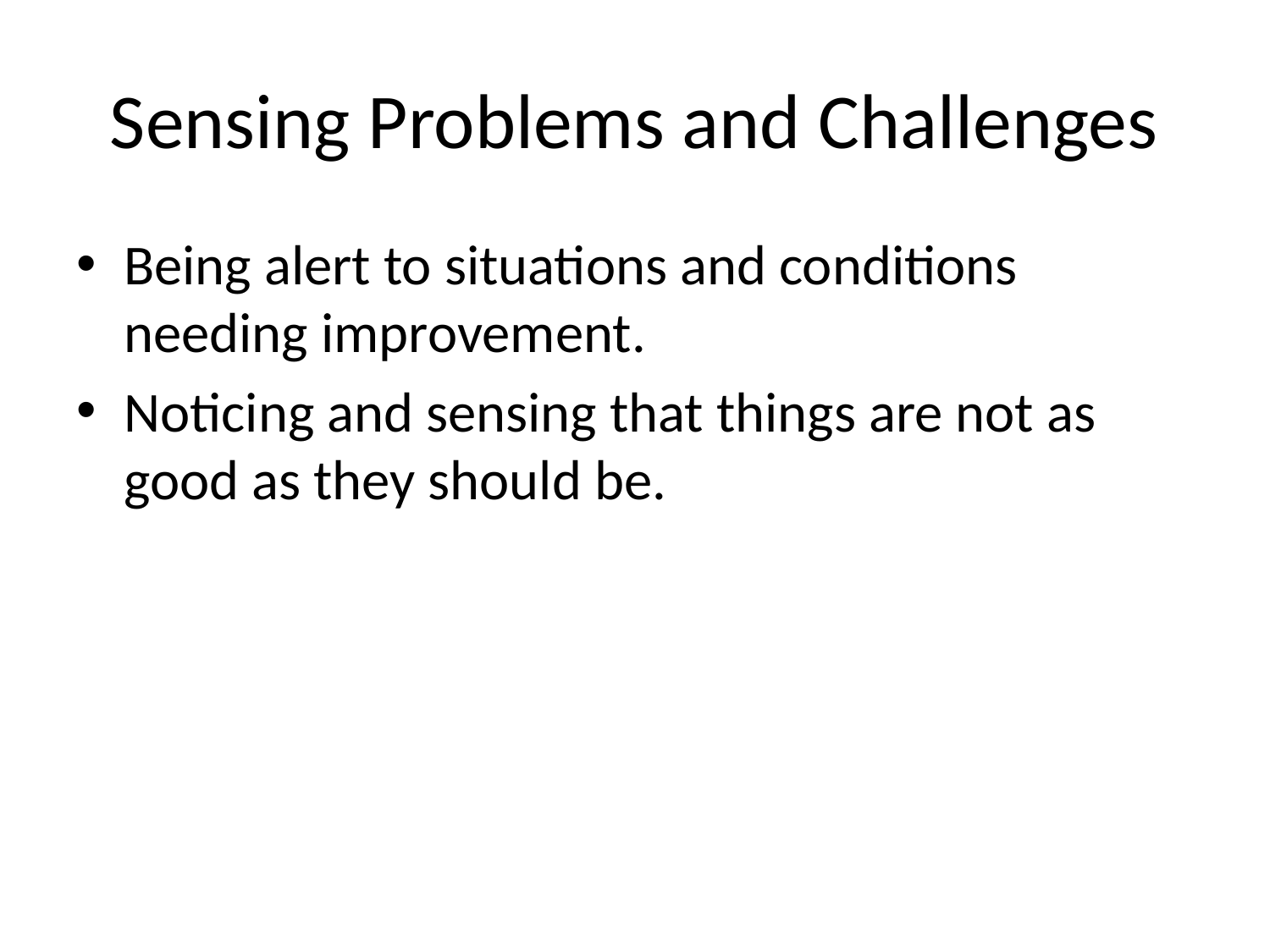

# Sensing Problems and Challenges
Being alert to situations and conditions needing improvement.
Noticing and sensing that things are not as good as they should be.